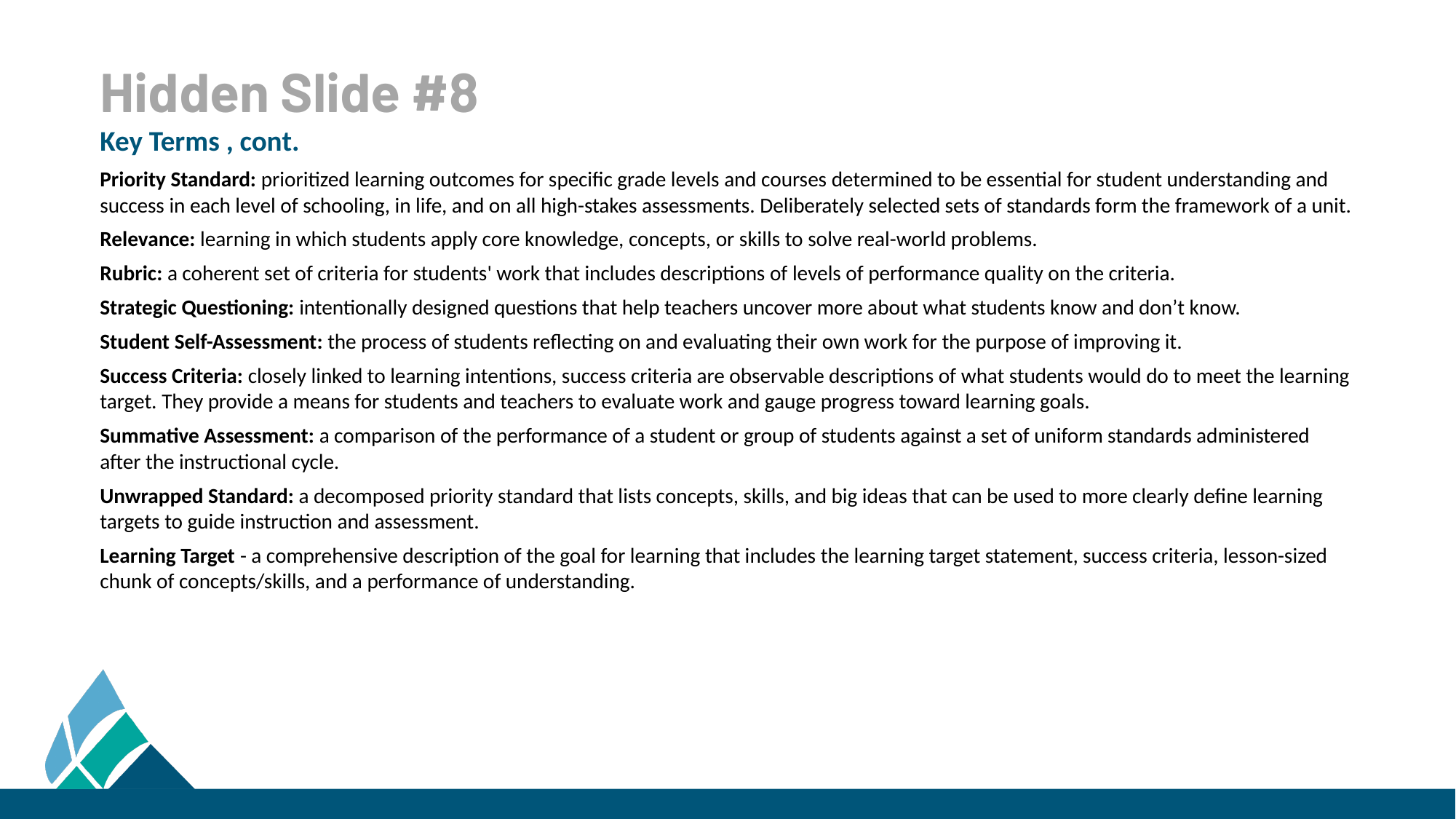

# Hidden Slide #8
Key Terms , cont.
Priority Standard: prioritized learning outcomes for specific grade levels and courses determined to be essential for student understanding and success in each level of schooling, in life, and on all high-stakes assessments. Deliberately selected sets of standards form the framework of a unit.
Relevance: learning in which students apply core knowledge, concepts, or skills to solve real-world problems.
Rubric: a coherent set of criteria for students' work that includes descriptions of levels of performance quality on the criteria.
Strategic Questioning: intentionally designed questions that help teachers uncover more about what students know and don’t know.
Student Self-Assessment: the process of students reflecting on and evaluating their own work for the purpose of improving it.
Success Criteria: closely linked to learning intentions, success criteria are observable descriptions of what students would do to meet the learning target. They provide a means for students and teachers to evaluate work and gauge progress toward learning goals.
Summative Assessment: a comparison of the performance of a student or group of students against a set of uniform standards administered after the instructional cycle.
Unwrapped Standard: a decomposed priority standard that lists concepts, skills, and big ideas that can be used to more clearly define learning targets to guide instruction and assessment.
Learning Target - a comprehensive description of the goal for learning that includes the learning target statement, success criteria, lesson-sized chunk of concepts/skills, and a performance of understanding.